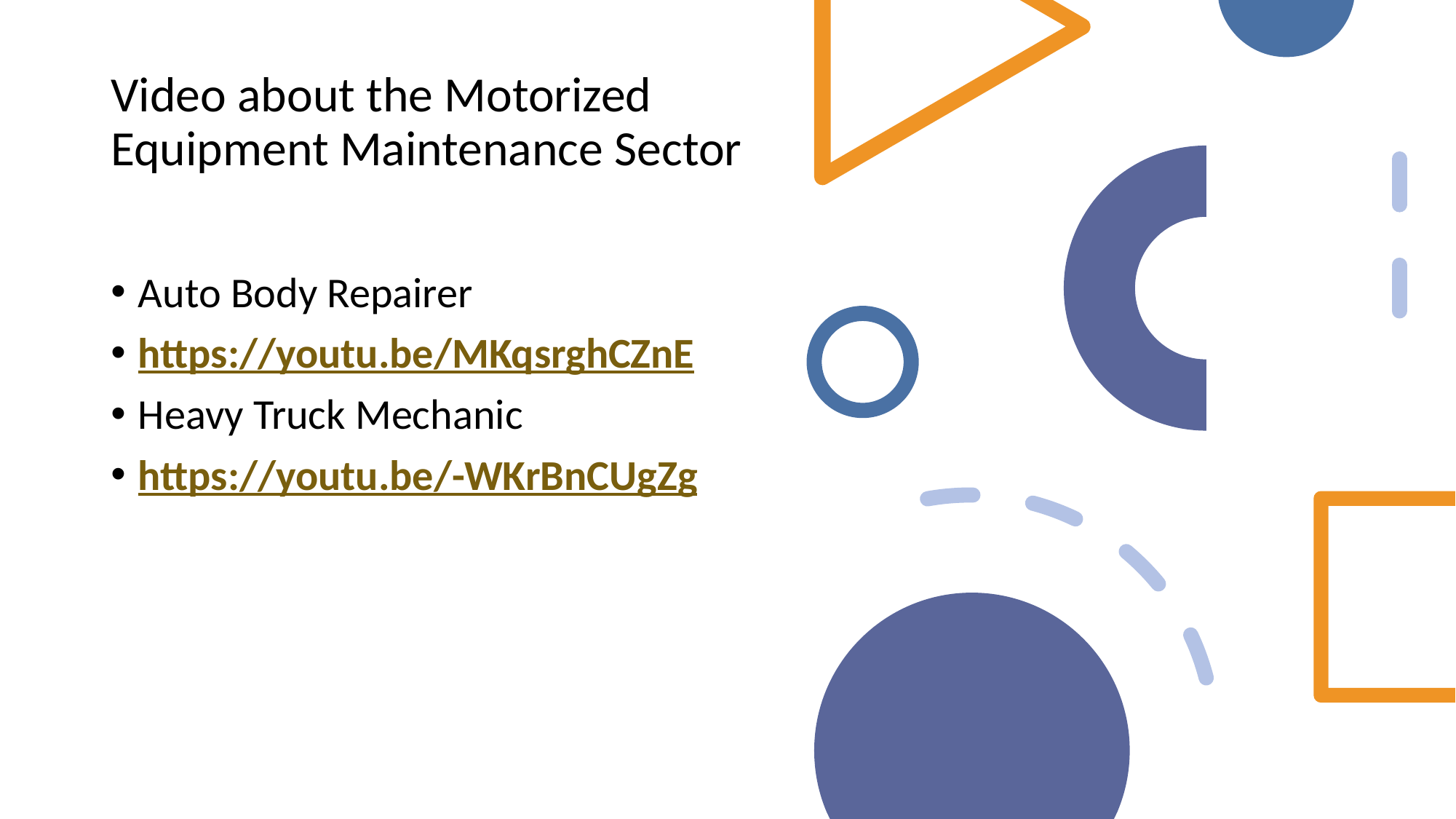

# Video about the Motorized Equipment Maintenance Sector

Auto Body Repairer
https://youtu.be/MKqsrghCZnE
Heavy Truck Mechanic
https://youtu.be/-WKrBnCUgZg